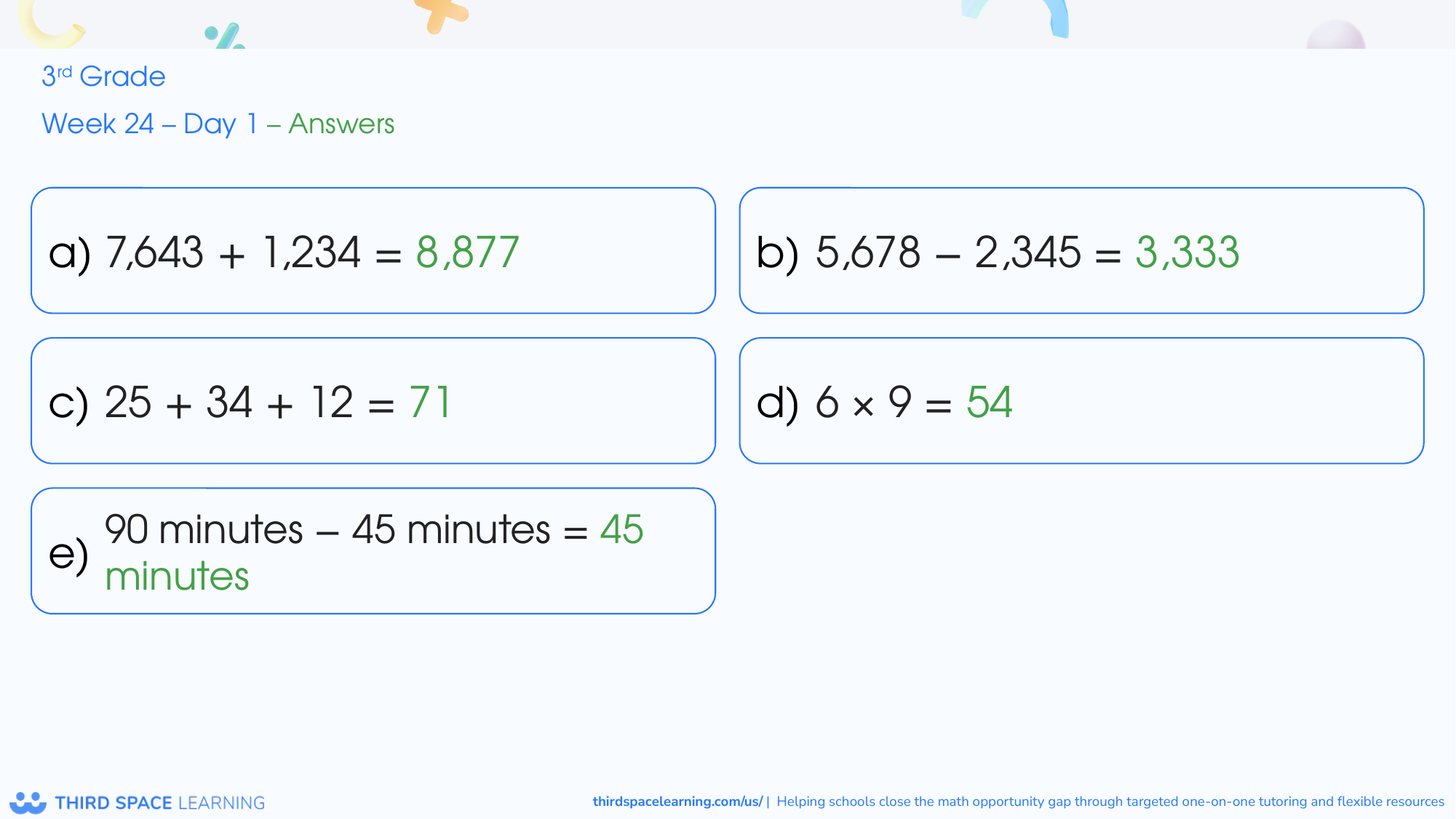

3rd Grade
Week 24 – Day 1 – Answers
7,643 + 1,234 = 8,877
5,678 − 2,345 = 3,333
25 + 34 + 12 = 71
6 × 9 = 54
90 minutes − 45 minutes = 45 minutes